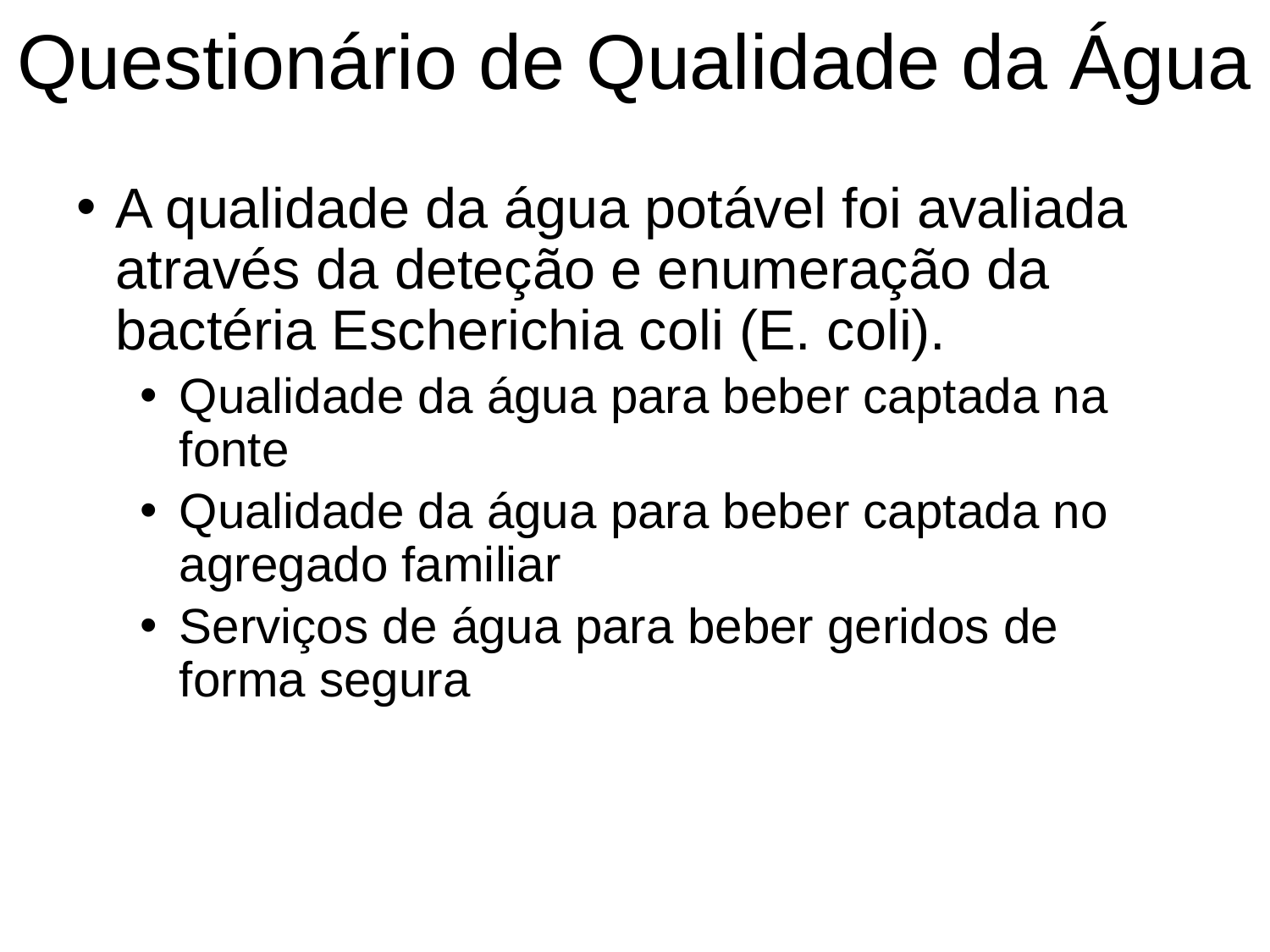

# Questionário de Qualidade da Água
A qualidade da água potável foi avaliada através da deteção e enumeração da bactéria Escherichia coli (E. coli).
Qualidade da água para beber captada na fonte
Qualidade da água para beber captada no agregado familiar
Serviços de água para beber geridos de forma segura